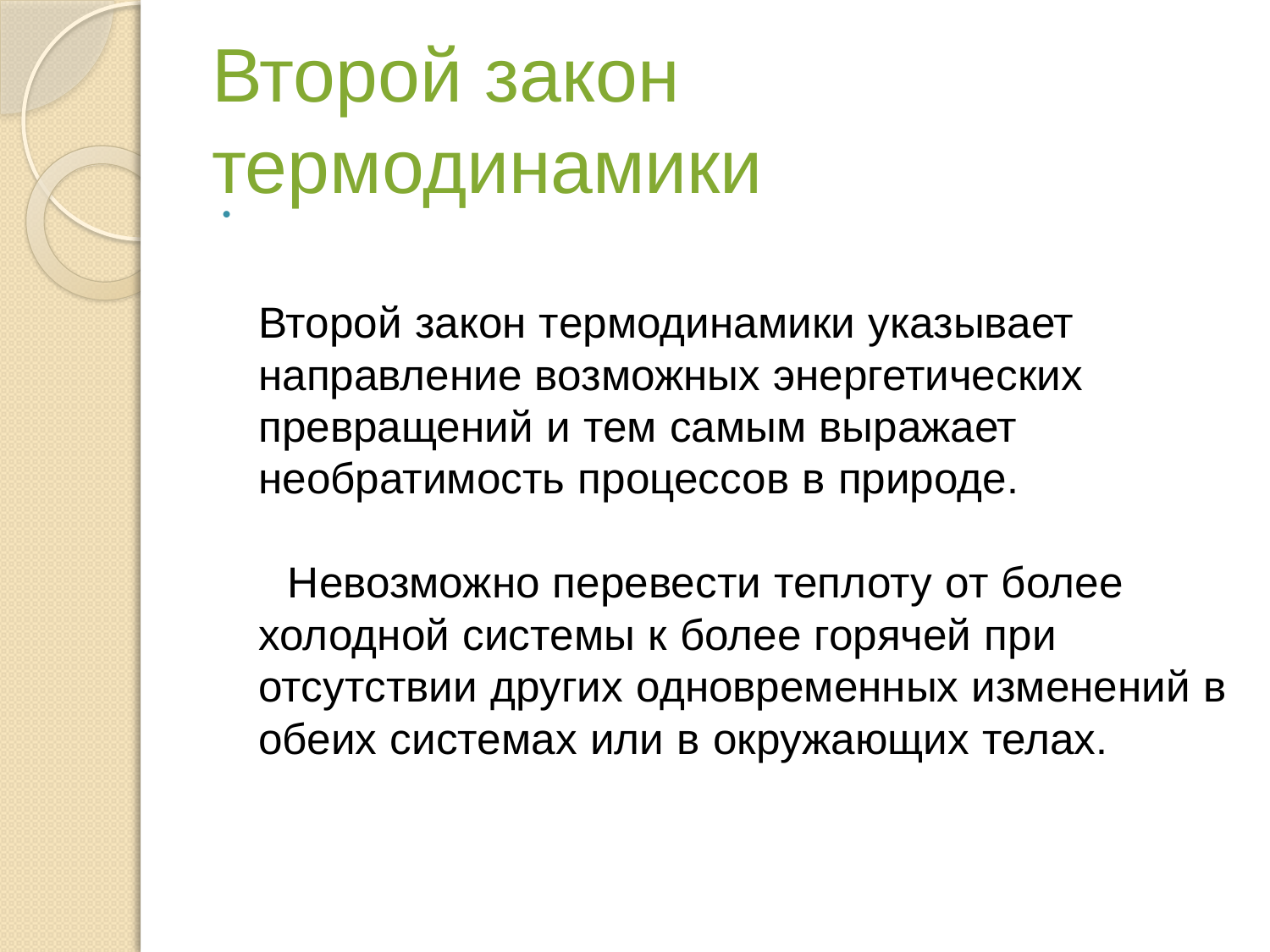

# Второй закон термодинамики
Второй закон термодинамики указывает направление возможных энергетических
превращений и тем самым выражает необратимость процессов в природе.
	Невозможно перевести теплоту от более холодной системы к более горячей при отсутствии других одновременных изменений в обеих системах или в окружающих телах.